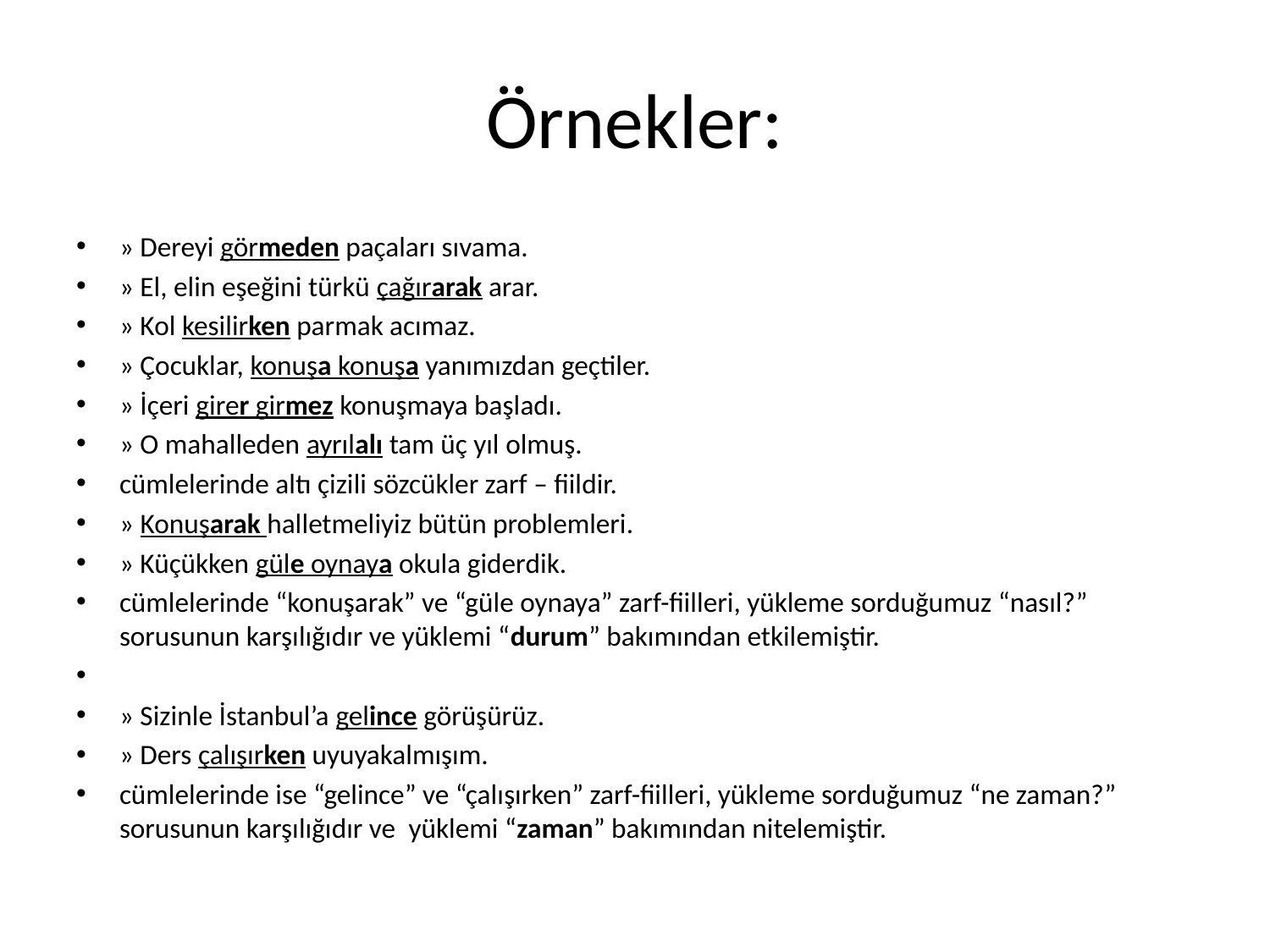

# Örnekler:
» Dereyi görmeden paçaları sıvama.
» El, elin eşeğini türkü çağırarak arar.
» Kol kesilirken parmak acımaz.
» Çocuklar, konuşa konuşa yanımızdan geçtiler.
» İçeri girer girmez konuşmaya başladı.
» O mahalleden ayrılalı tam üç yıl olmuş.
cümlelerinde altı çizili sözcükler zarf – fiildir.
» Konuşarak halletmeliyiz bütün problemleri.
» Küçükken güle oynaya okula giderdik.
cümlelerinde “konuşarak” ve “güle oynaya” zarf-fiilleri, yükleme sorduğumuz “nasıl?” sorusunun karşılığıdır ve yüklemi “durum” bakımından etkilemiştir.

» Sizinle İstanbul’a gelince görüşürüz.
» Ders çalışırken uyuyakalmışım.
cümlelerinde ise “gelince” ve “çalışırken” zarf-fiilleri, yükleme sorduğumuz “ne zaman?” sorusunun karşılığıdır ve  yüklemi “zaman” bakımından nitelemiştir.